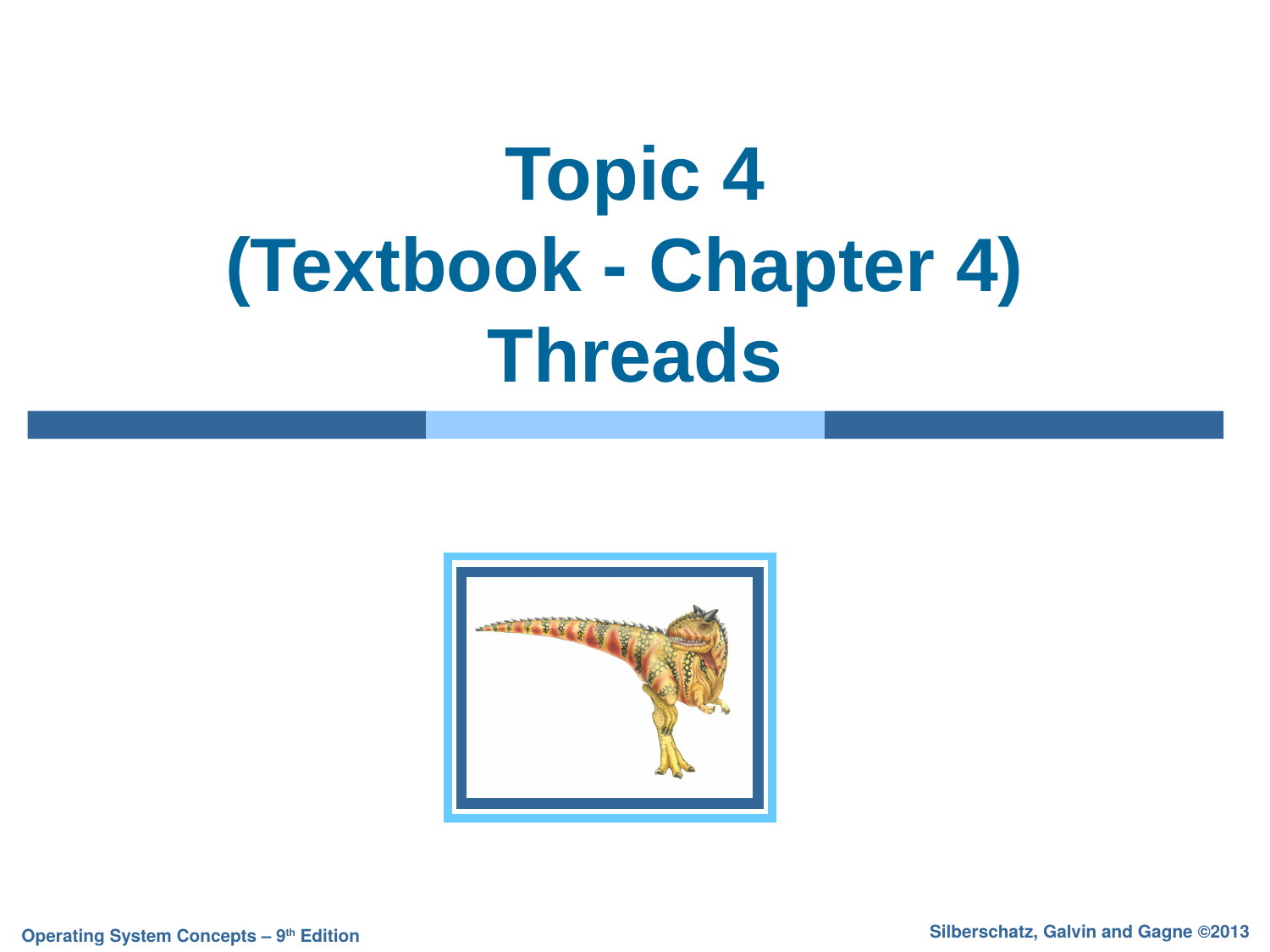

# Topic 4 (Textbook - Chapter 4) Threads